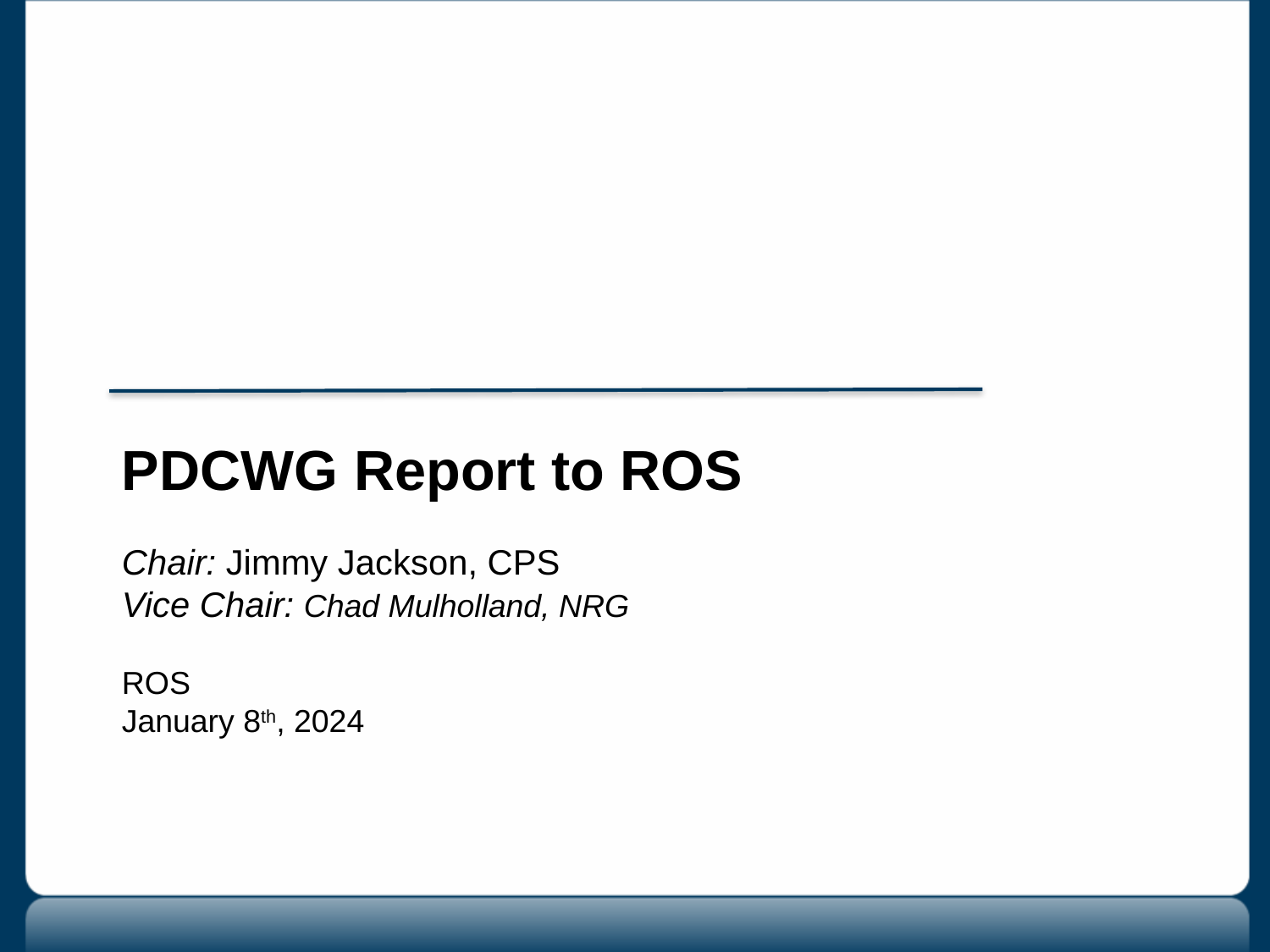

PDCWG Report to ROS

Chair: Jimmy Jackson, CPS
Vice Chair: Chad Mulholland, NRG

ROS
January 8th, 2024